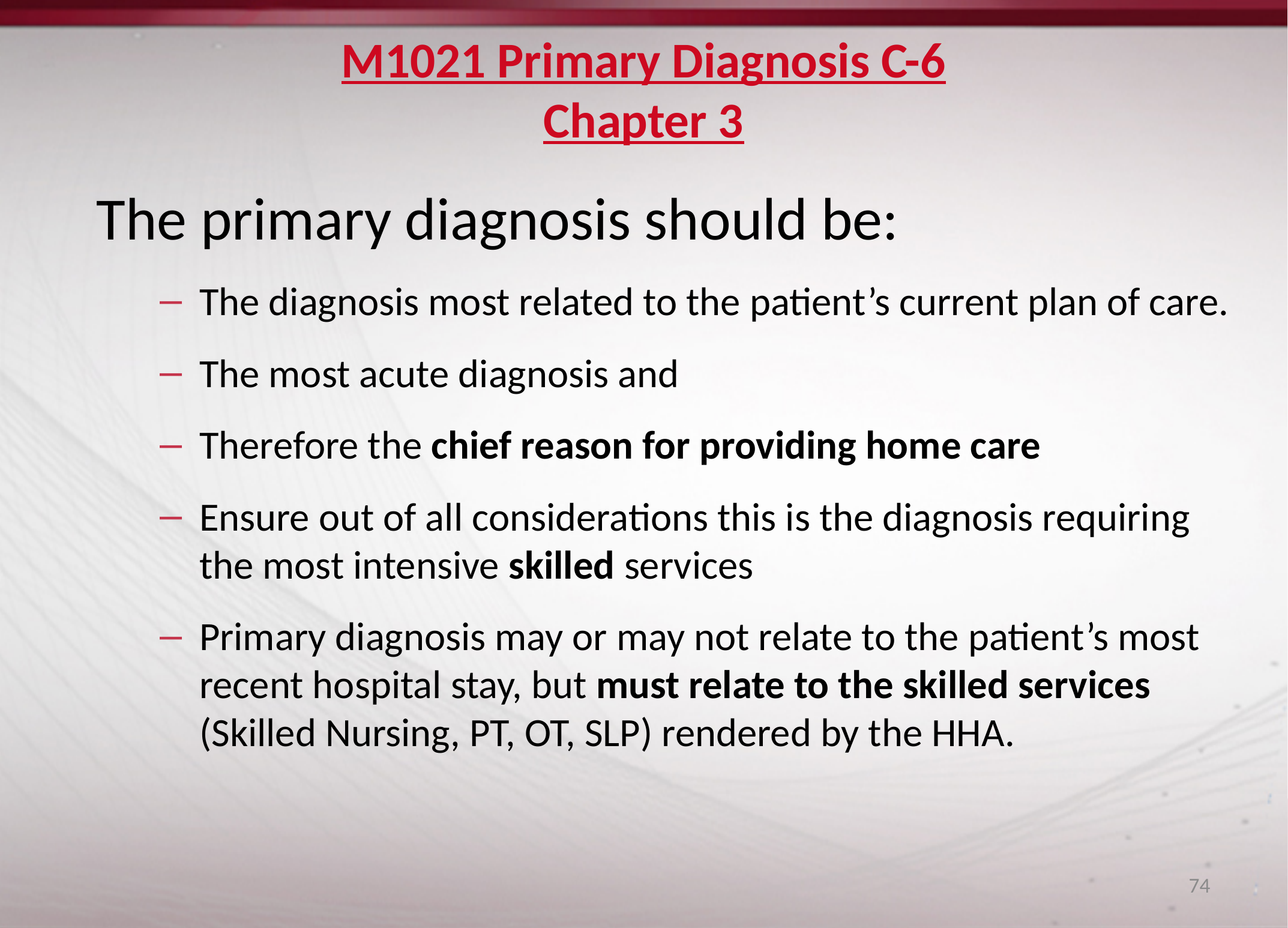

# M1021 Primary Diagnosis C-6 Chapter 3
The primary diagnosis should be:

The diagnosis most related to the patient’s current plan of care.

The most acute diagnosis and

Therefore the chief reason for providing home care

Ensure out of all considerations this is the diagnosis requiring the most intensive skilled services

Primary diagnosis may or may not relate to the patient’s most recent hospital stay, but must relate to the skilled services (Skilled Nursing, PT, OT, SLP) rendered by the HHA.

74